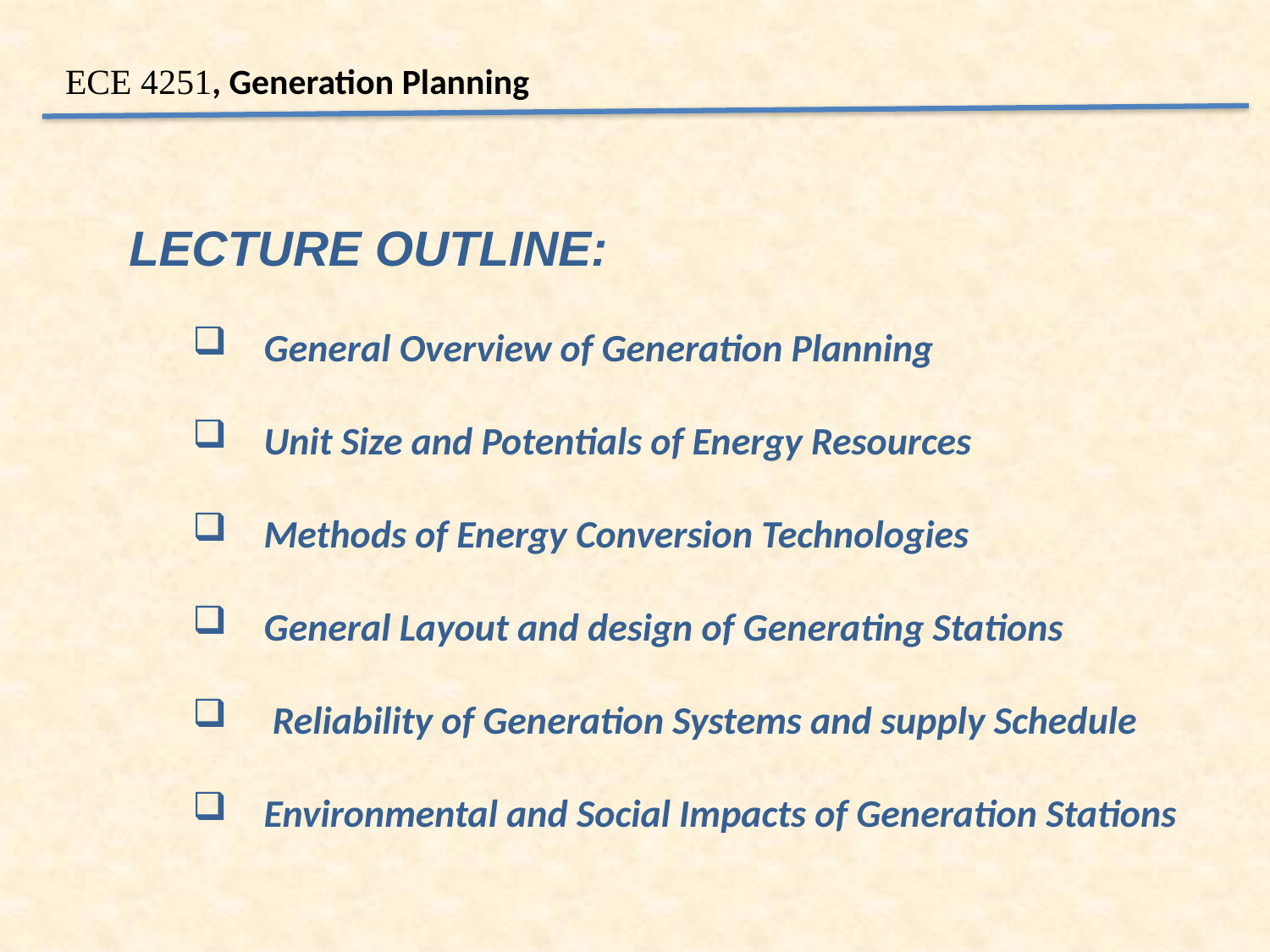

ECE 4251, Generation Planning
LECTURE OUTLINE:
General Overview of Generation Planning
Unit Size and Potentials of Energy Resources
Methods of Energy Conversion Technologies
General Layout and design of Generating Stations
 Reliability of Generation Systems and supply Schedule
Environmental and Social Impacts of Generation Stations